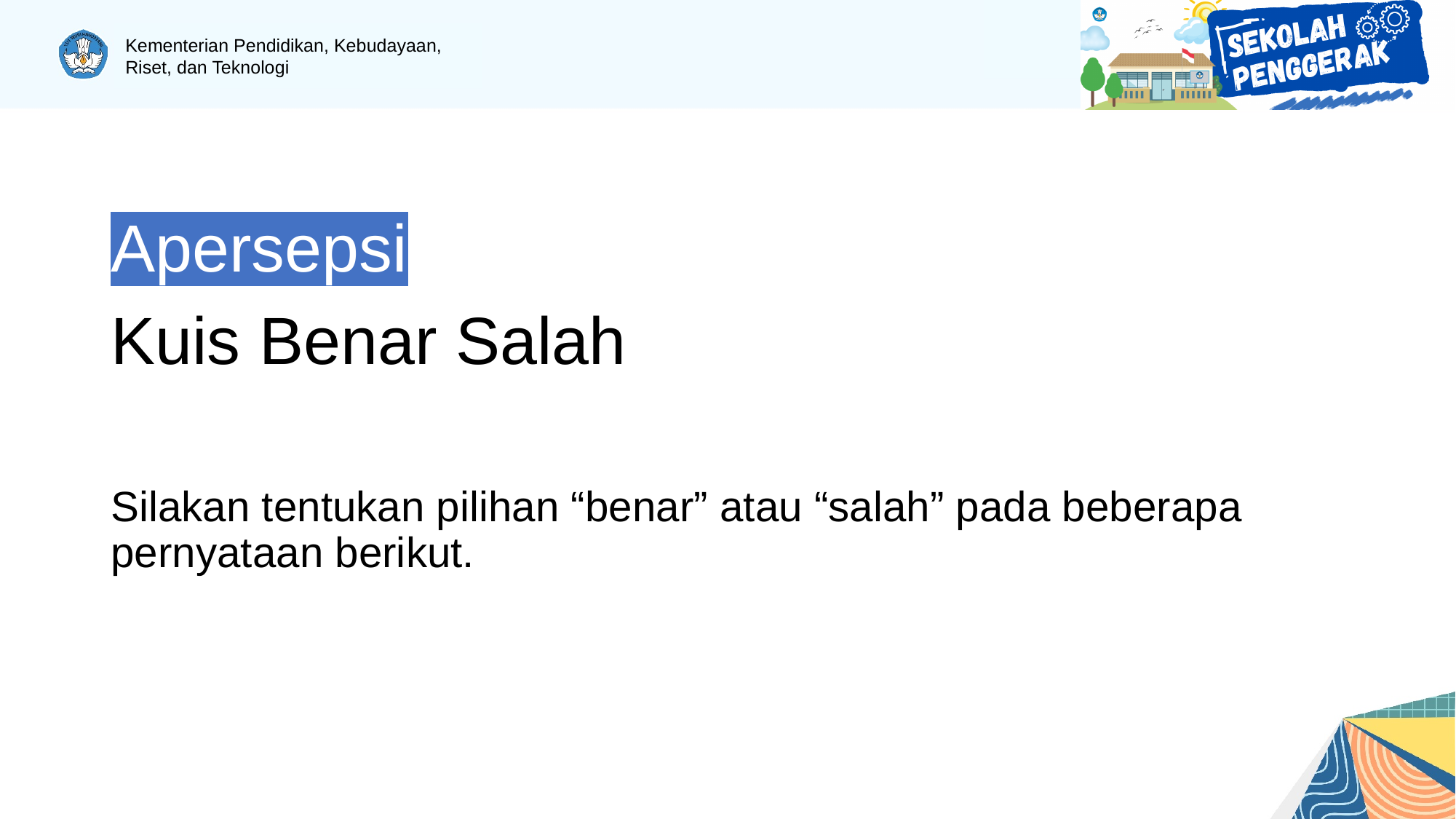

# Apersepsi
Kuis Benar Salah

Silakan tentukan pilihan “benar” atau “salah” pada beberapa pernyataan berikut.